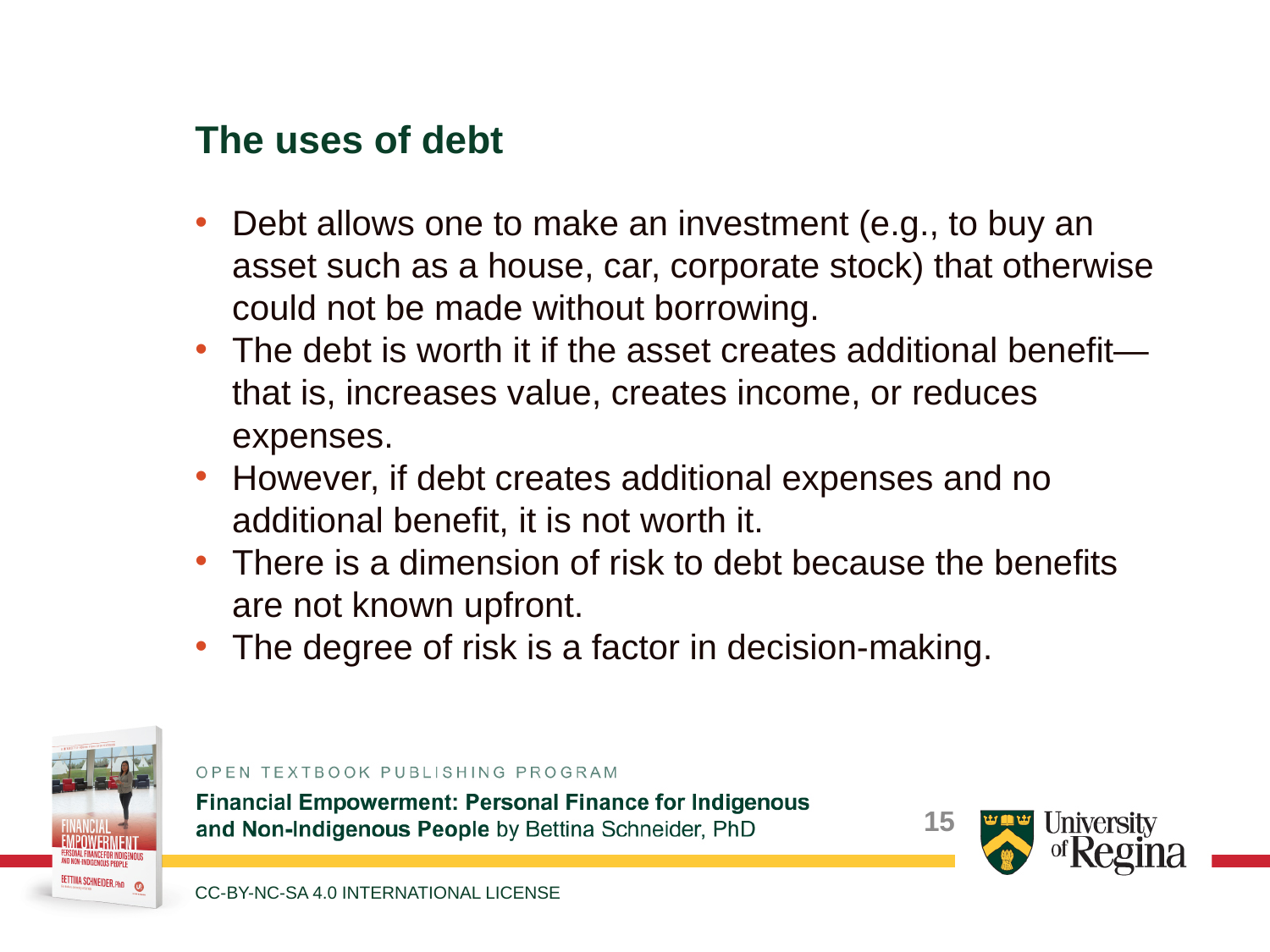

The uses of debt
Debt allows one to make an investment (e.g., to buy an asset such as a house, car, corporate stock) that otherwise could not be made without borrowing.
The debt is worth it if the asset creates additional benefit—that is, increases value, creates income, or reduces expenses.
However, if debt creates additional expenses and no additional benefit, it is not worth it.
There is a dimension of risk to debt because the benefits are not known upfront.
The degree of risk is a factor in decision-making.
CC-BY-NC-SA 4.0 INTERNATIONAL LICENSE